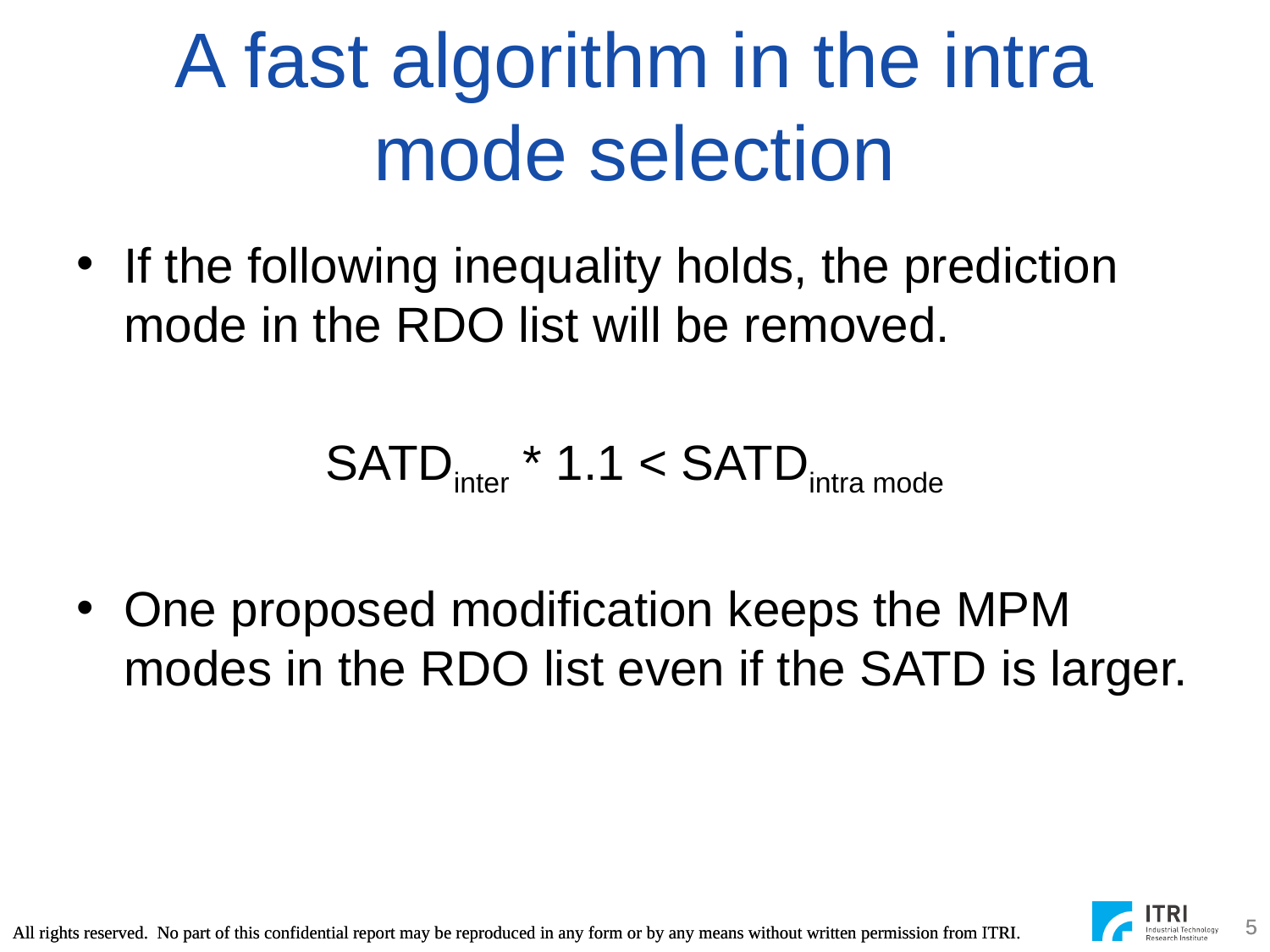

# A fast algorithm in the intra mode selection
If the following inequality holds, the prediction mode in the RDO list will be removed.

SATDinter * 1.1 < SATDintra mode

One proposed modification keeps the MPM modes in the RDO list even if the SATD is larger.

5